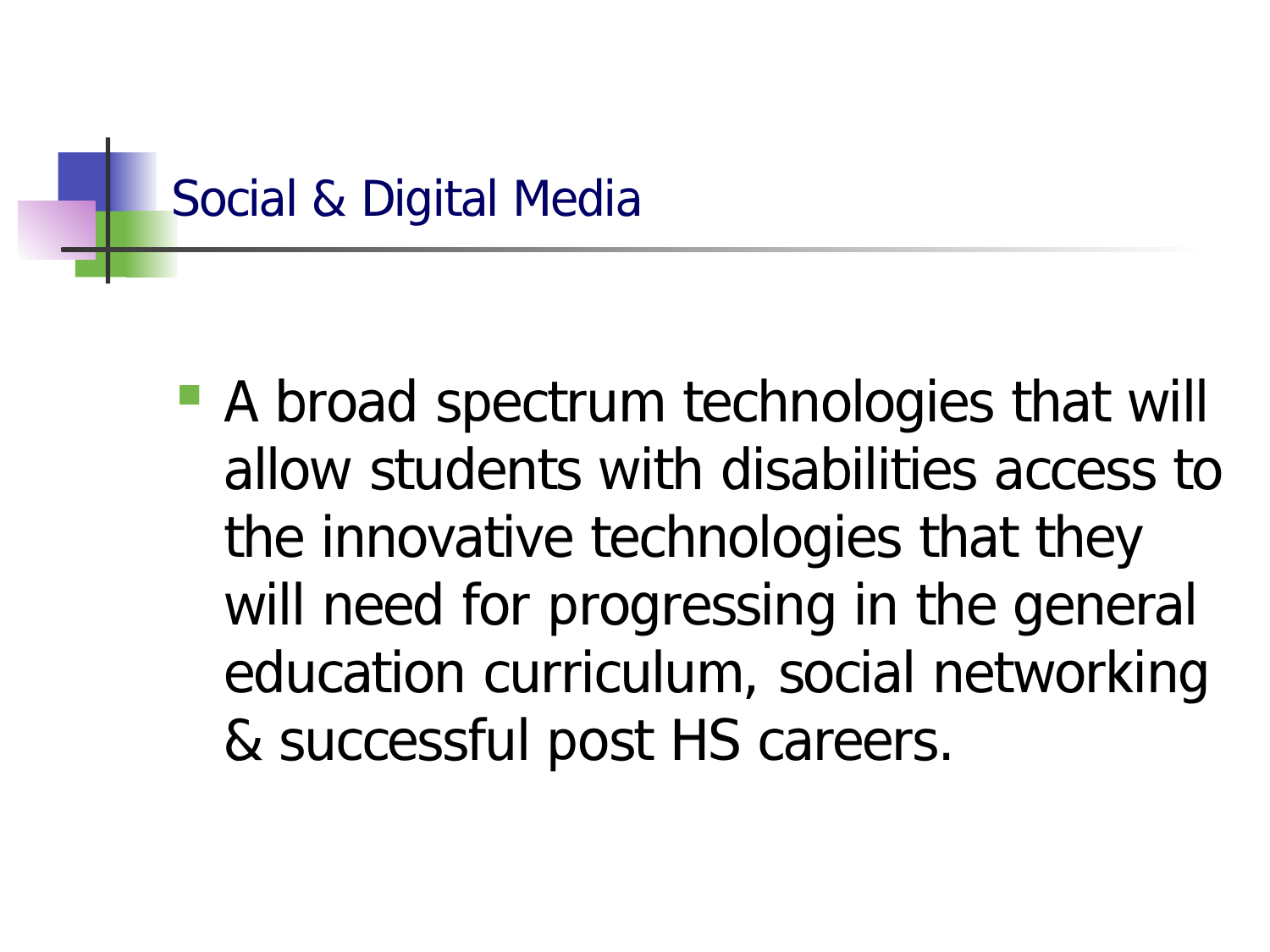

# Social & Digital Media

A broad spectrum technologies that will allow students with disabilities access to the innovative technologies that they will need for progressing in the general education curriculum, social networking & successful post HS careers.